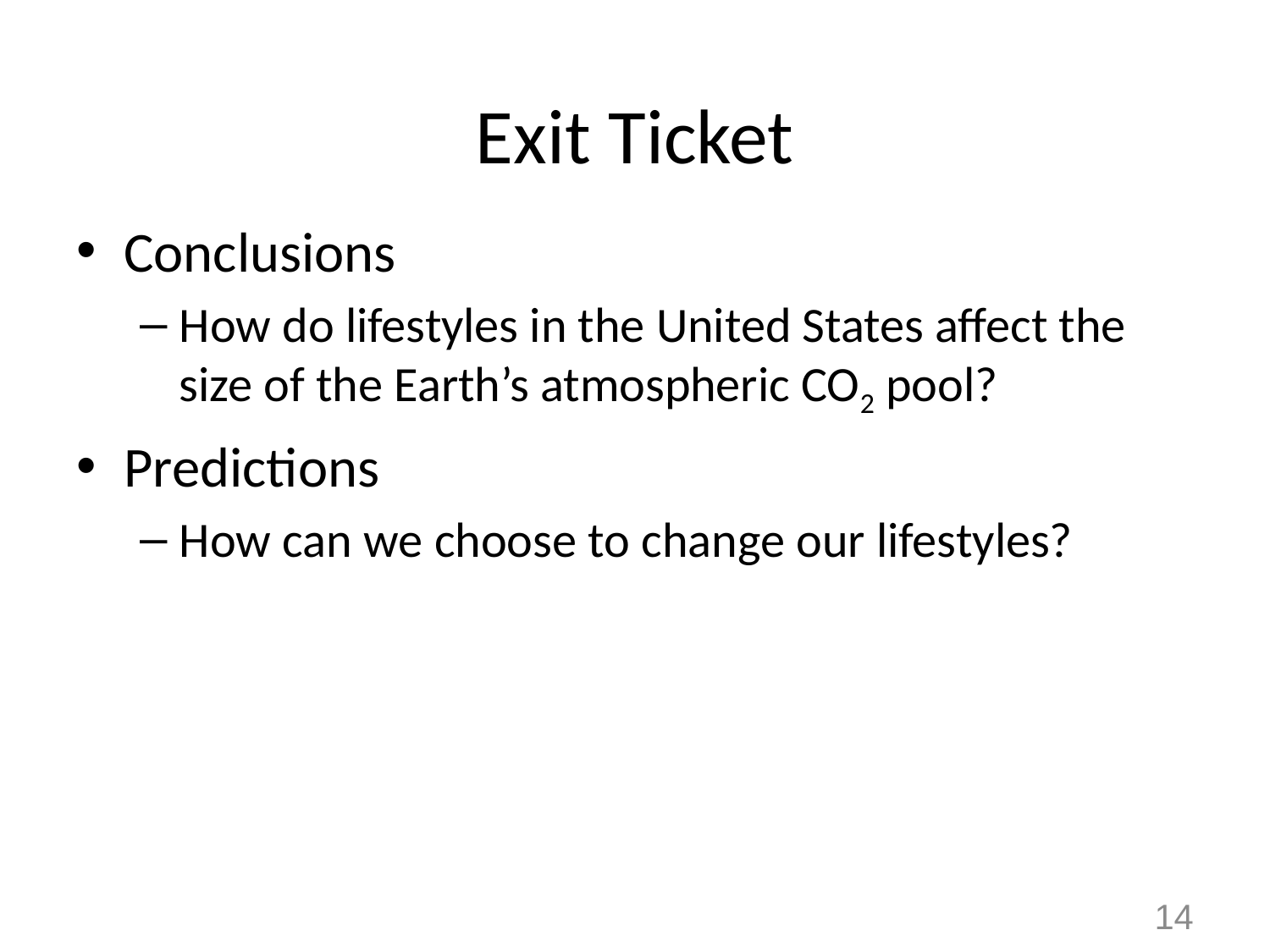

# Exit Ticket
Conclusions
How do lifestyles in the United States affect the size of the Earth’s atmospheric CO2 pool?
Predictions
How can we choose to change our lifestyles?
14